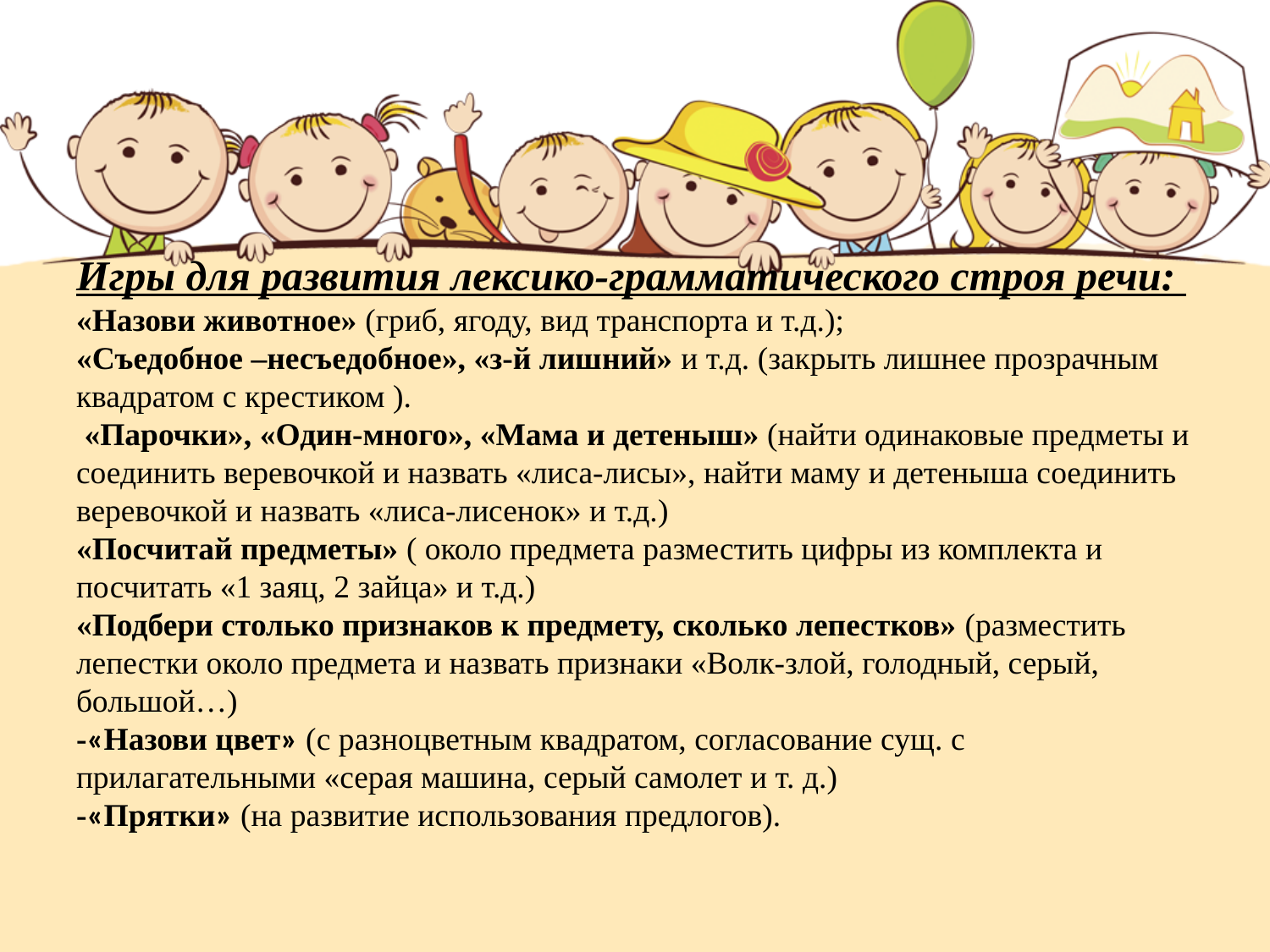

# Игры для развития лексико-грамматического строя речи: «Назови животное» (гриб, ягоду, вид транспорта и т.д.); «Съедобное –несъедобное», «з-й лишний» и т.д. (закрыть лишнее прозрачным квадратом с крестиком ). «Парочки», «Один-много», «Мама и детеныш» (найти одинаковые предметы и соединить веревочкой и назвать «лиса-лисы», найти маму и детеныша соединить веревочкой и назвать «лиса-лисенок» и т.д.) «Посчитай предметы» ( около предмета разместить цифры из комплекта и посчитать «1 заяц, 2 зайца» и т.д.) «Подбери столько признаков к предмету, сколько лепестков» (разместить лепестки около предмета и назвать признаки «Волк-злой, голодный, серый, большой…) -«Назови цвет» (с разноцветным квадратом, согласование сущ. с прилагательными «серая машина, серый самолет и т. д.) -«Прятки» (на развитие использования предлогов).